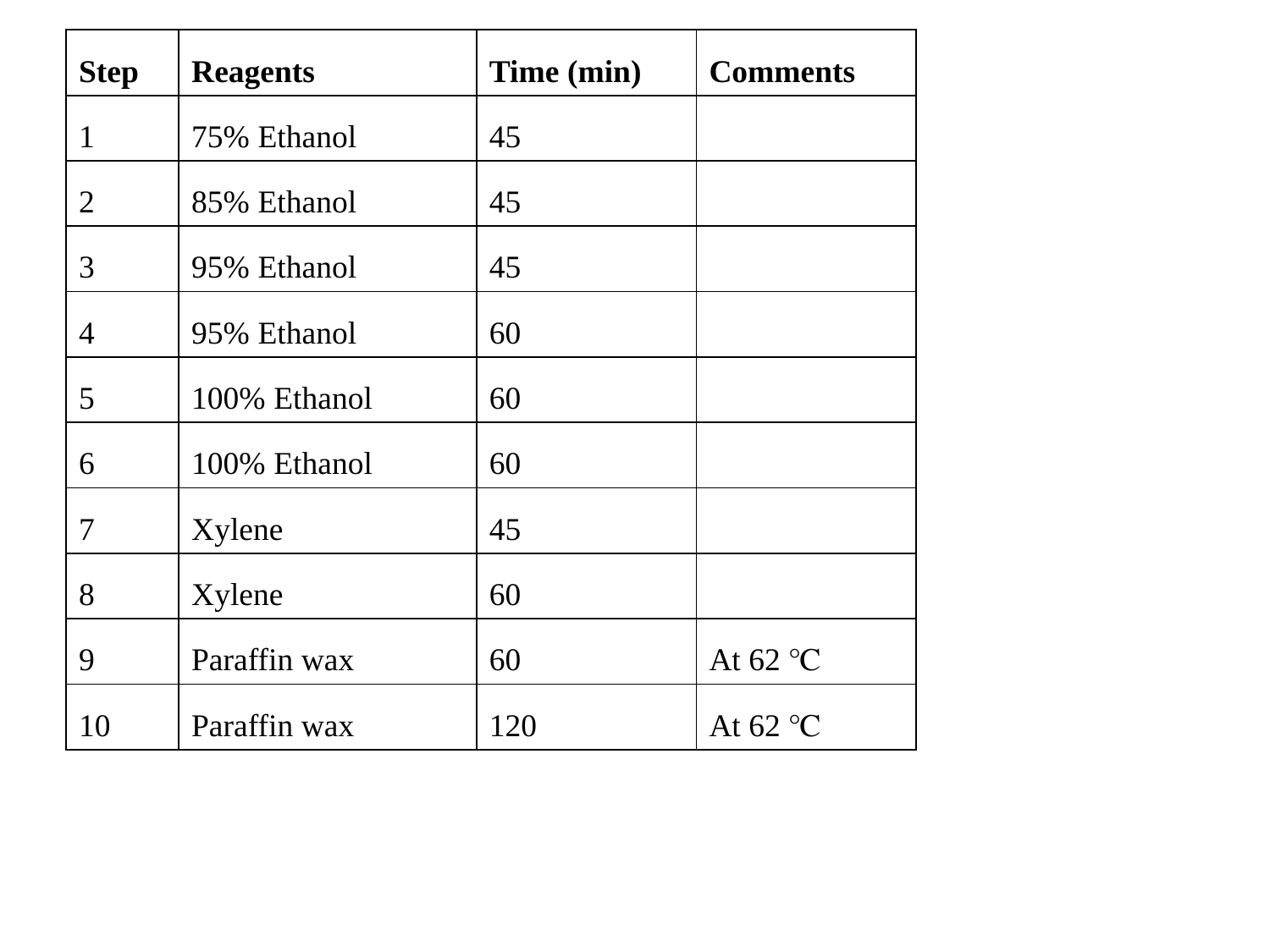

| Step | Reagents | Time (min) | Comments |
| --- | --- | --- | --- |
| 1 | 75% Ethanol | 45 |  |
| 2 | 85% Ethanol | 45 |  |
| 3 | 95% Ethanol | 45 |  |
| 4 | 95% Ethanol | 60 |  |
| 5 | 100% Ethanol | 60 |  |
| 6 | 100% Ethanol | 60 |  |
| 7 | Xylene | 45 |  |
| 8 | Xylene | 60 |  |
| 9 | Paraffin wax | 60 | At 62 ℃ |
| 10 | Paraffin wax | 120 | At 62 ℃ |